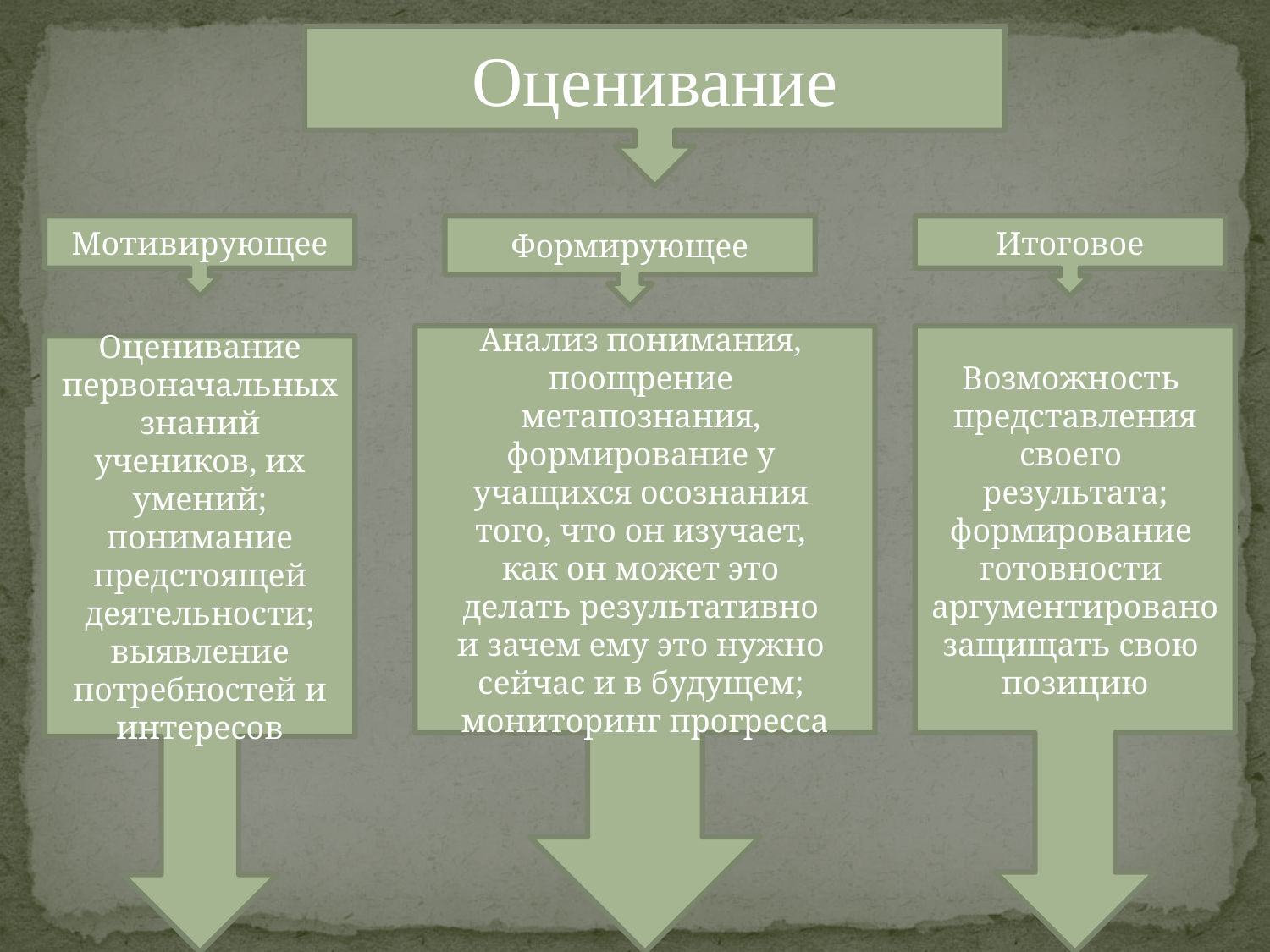

Оценивание
Мотивирующее
Формирующее
Итоговое
Анализ понимания,
поощрение
метапознания,
формирование у
учащихся осознания
того, что он изучает,
как он может это
делать результативно
и зачем ему это нужно
сейчас и в будущем;
мониторинг прогресса
Возможность
представления своего
результата;
формирование
готовности
аргументировано
защищать свою
позицию
Оценивание первоначальных знаний учеников, их умений; понимание предстоящей деятельности; выявление потребностей и интересов